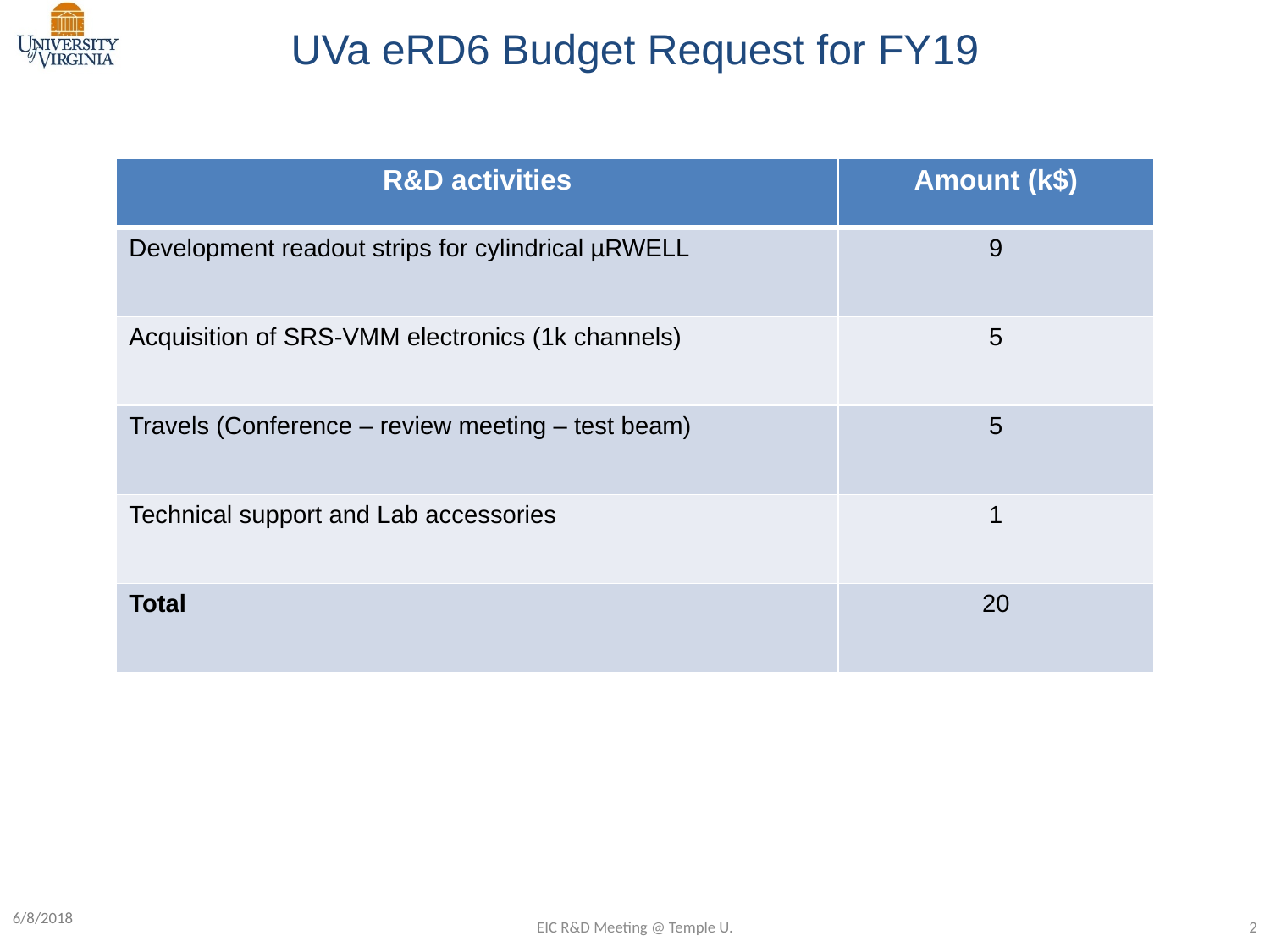

UVa eRD6 Budget Request for FY19
| R&D activities | Amount (k$) |
| --- | --- |
| Development readout strips for cylindrical µRWELL | 9 |
| Acquisition of SRS-VMM electronics (1k channels) | 5 |
| Travels (Conference – review meeting – test beam) | 5 |
| Technical support and Lab accessories | 1 |
| Total | 20 |
6/8/2018
EIC R&D Meeting @ Temple U.
2